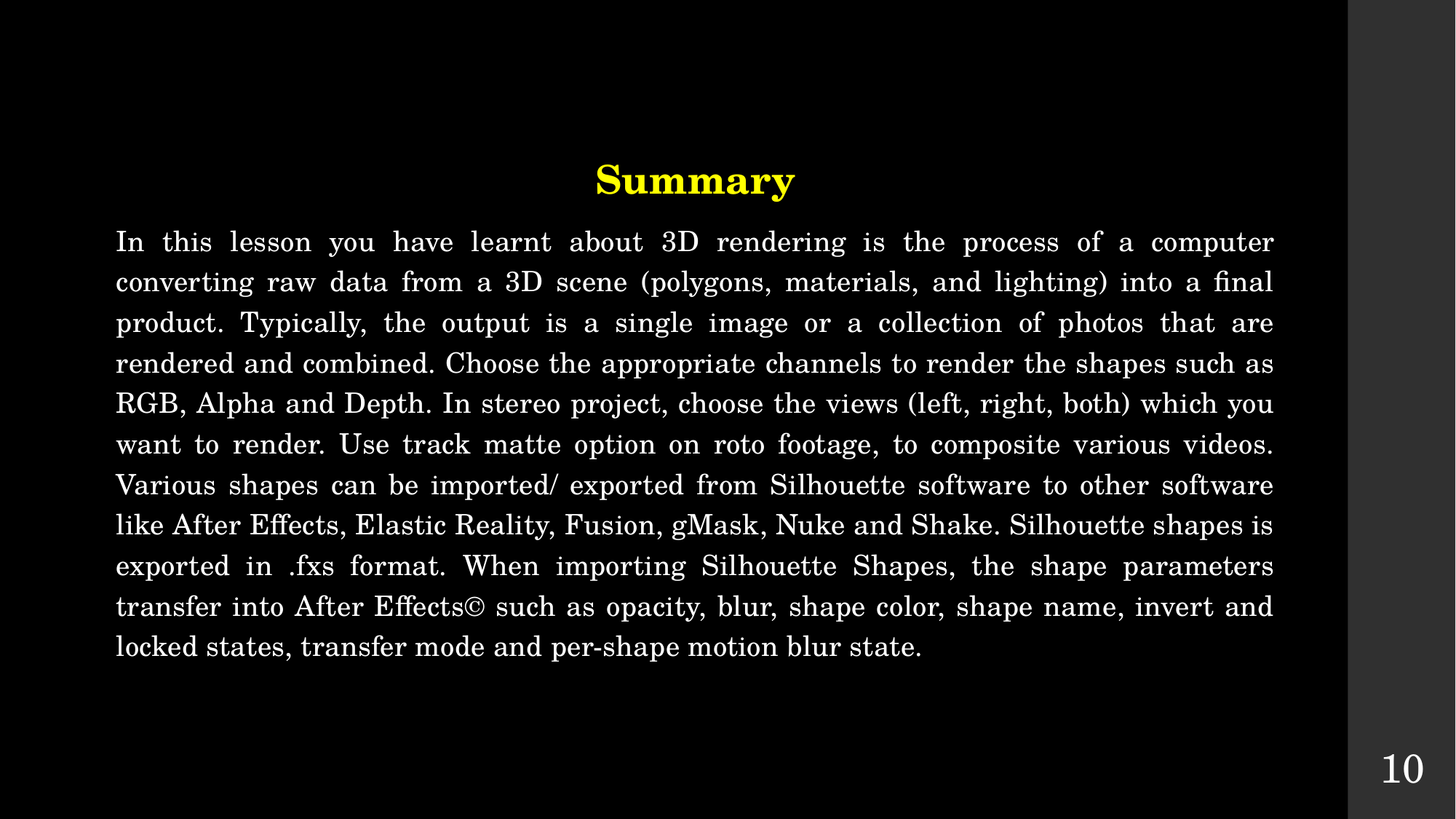

Summary
In this lesson you have learnt about 3D rendering is the process of a computer converting raw data from a 3D scene (polygons, materials, and lighting) into a final product. Typically, the output is a single image or a collection of photos that are rendered and combined. Choose the appropriate channels to render the shapes such as RGB, Alpha and Depth. In stereo project, choose the views (left, right, both) which you want to render. Use track matte option on roto footage, to composite various videos. Various shapes can be imported/ exported from Silhouette software to other software like After Effects, Elastic Reality, Fusion, gMask, Nuke and Shake. Silhouette shapes is exported in .fxs format. When importing Silhouette Shapes, the shape parameters transfer into After Effects© such as opacity, blur, shape color, shape name, invert and locked states, transfer mode and per-shape motion blur state.
10